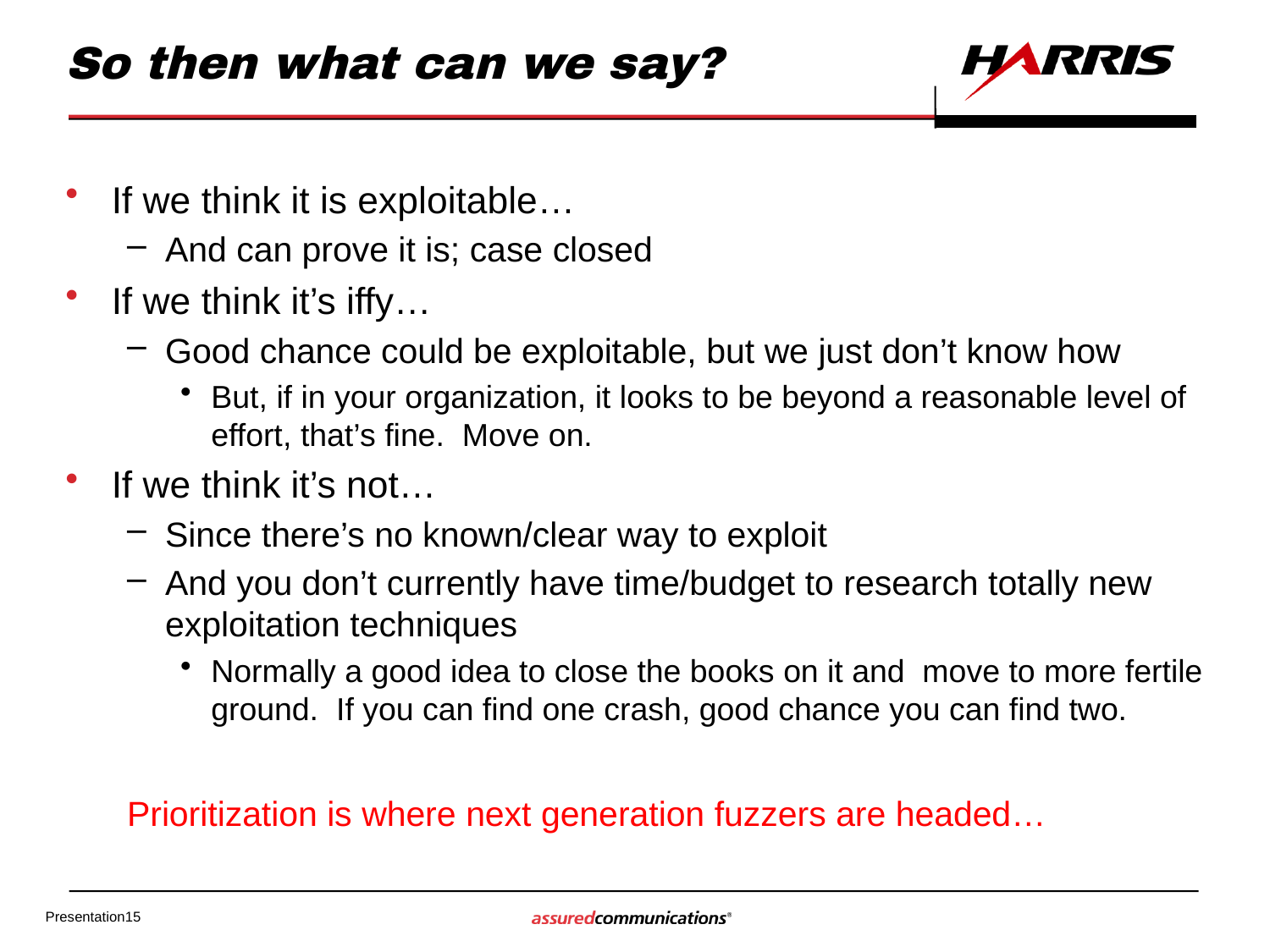

# So then what can we say?
If we think it is exploitable…
And can prove it is; case closed
If we think it’s iffy…
Good chance could be exploitable, but we just don’t know how
But, if in your organization, it looks to be beyond a reasonable level of effort, that’s fine.  Move on.
If we think it’s not…
Since there’s no known/clear way to exploit
And you don’t currently have time/budget to research totally new exploitation techniques
Normally a good idea to close the books on it and  move to more fertile ground.  If you can find one crash, good chance you can find two.

Prioritization is where next generation fuzzers are headed…